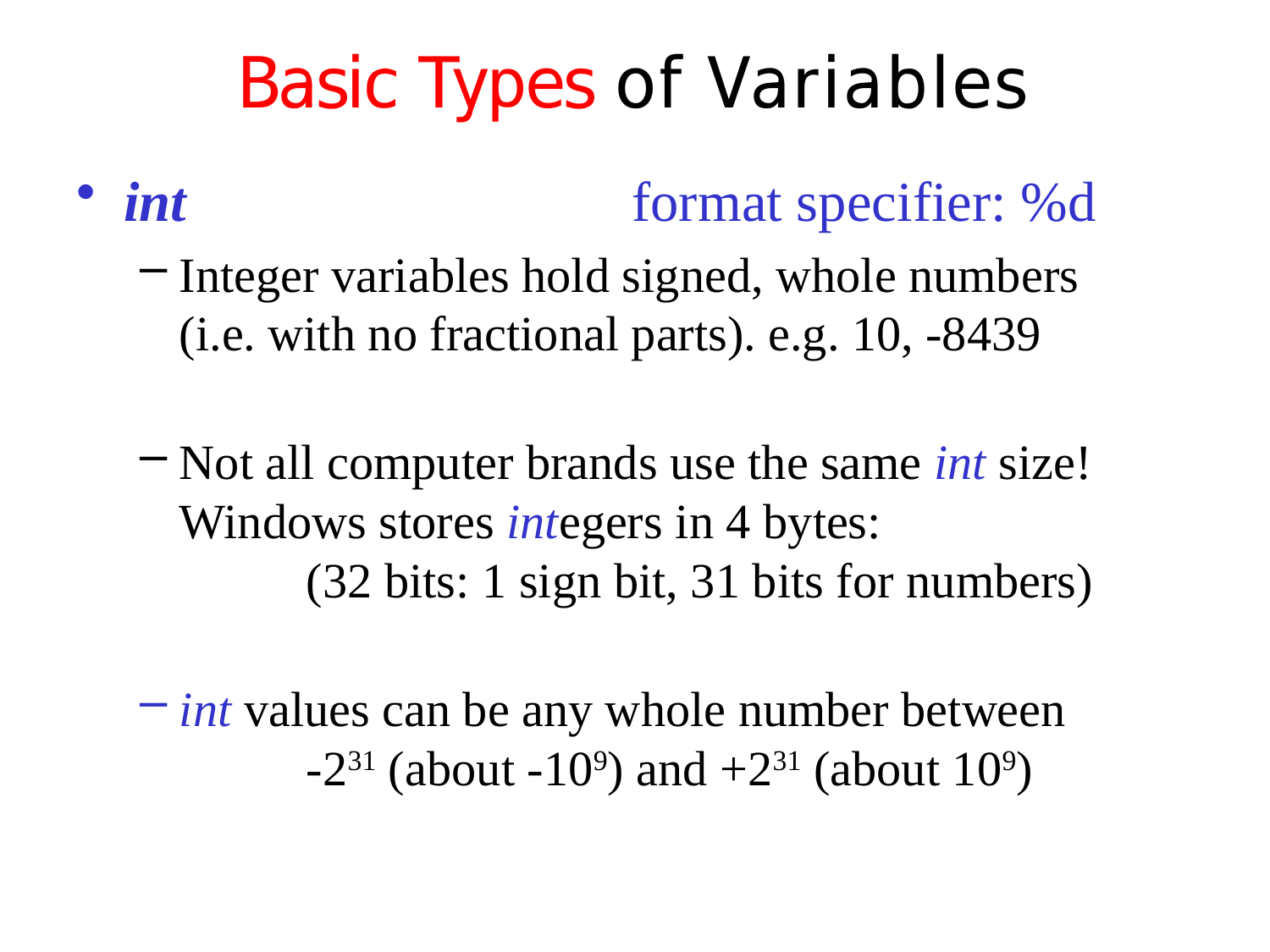

# Basic Types of Variables
int				format specifier: %d
Integer variables hold signed, whole numbers
(i.e. with no fractional parts). e.g. 10, -8439
Not all computer brands use the same int size!
Windows stores integers in 4 bytes:
	(32 bits: 1 sign bit, 31 bits for numbers)
int values can be any whole number between
	-231 (about -109) and +231 (about 109)